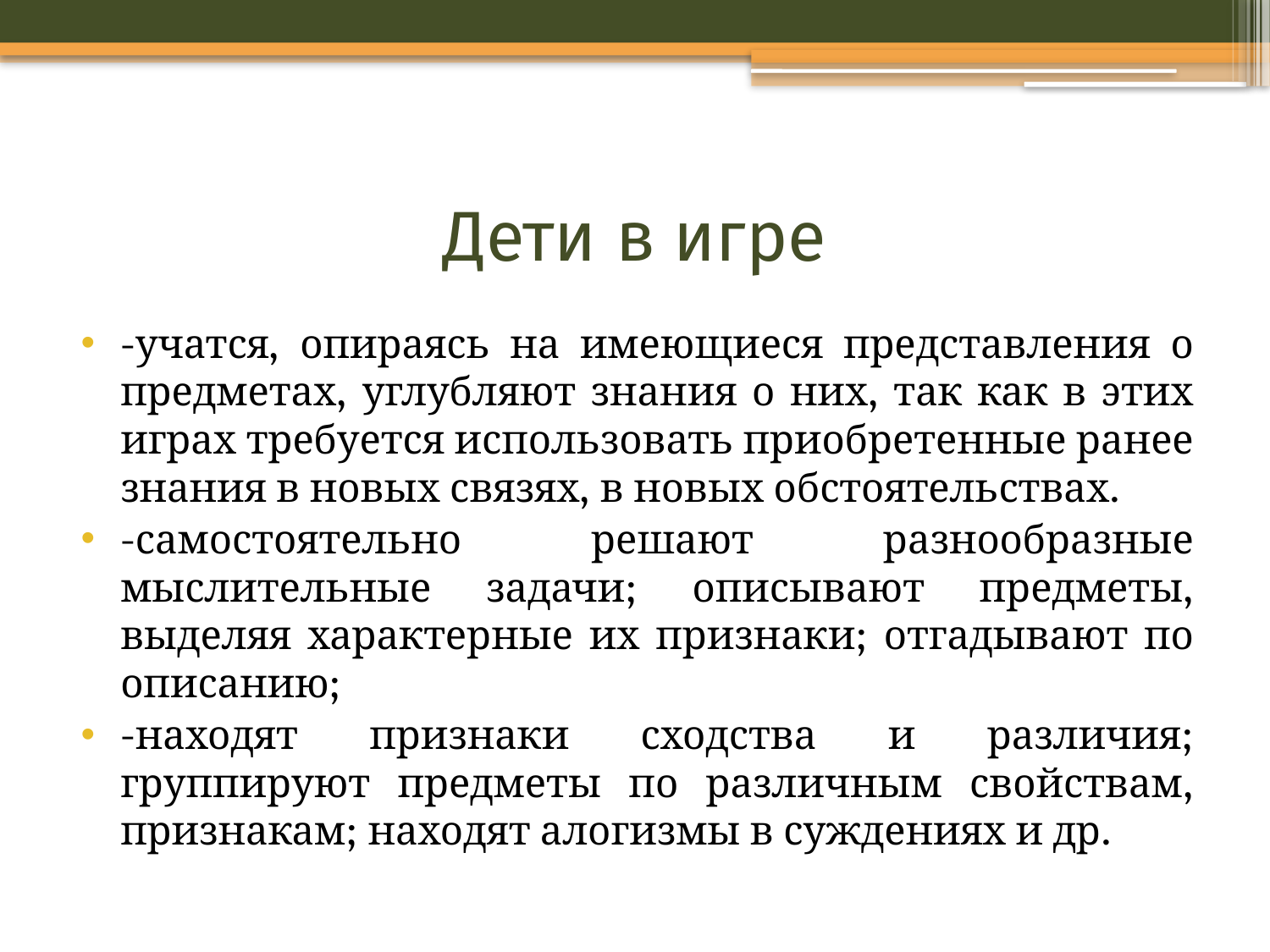

# Дети в игре
-учатся, опираясь на имеющиеся представления о предметах, углубляют знания о них, так как в этих играх требуется использовать приобретенные ранее знания в новых связях, в новых обстоятельствах.
-самостоятельно решают разнообразные мыслительные задачи; описывают предметы, выделяя характерные их признаки; отгадывают по описанию;
-находят признаки сходства и различия; группируют предметы по различным свойствам, признакам; находят алогизмы в суждениях и др.